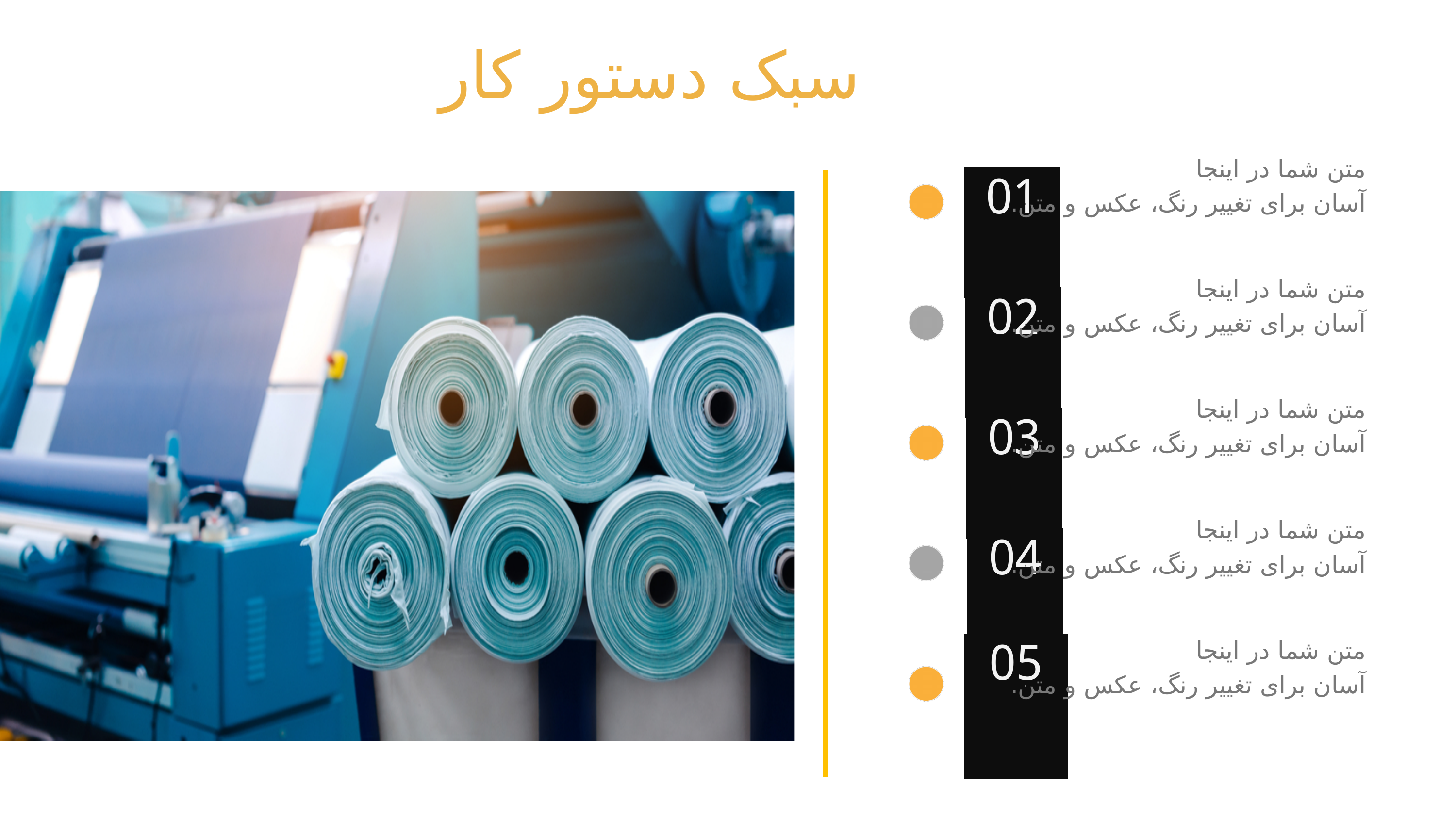

سبک دستور کار
متن شما در اینجا

01

آسان برای تغییر رنگ، عکس و متن.

متن شما در اینجا

02

آسان برای تغییر رنگ، عکس و متن.
متن شما در اینجا

03

آسان برای تغییر رنگ، عکس و متن.
متن شما در اینجا

04

آسان برای تغییر رنگ، عکس و متن.

05
متن شما در اینجا

آسان برای تغییر رنگ، عکس و متن.